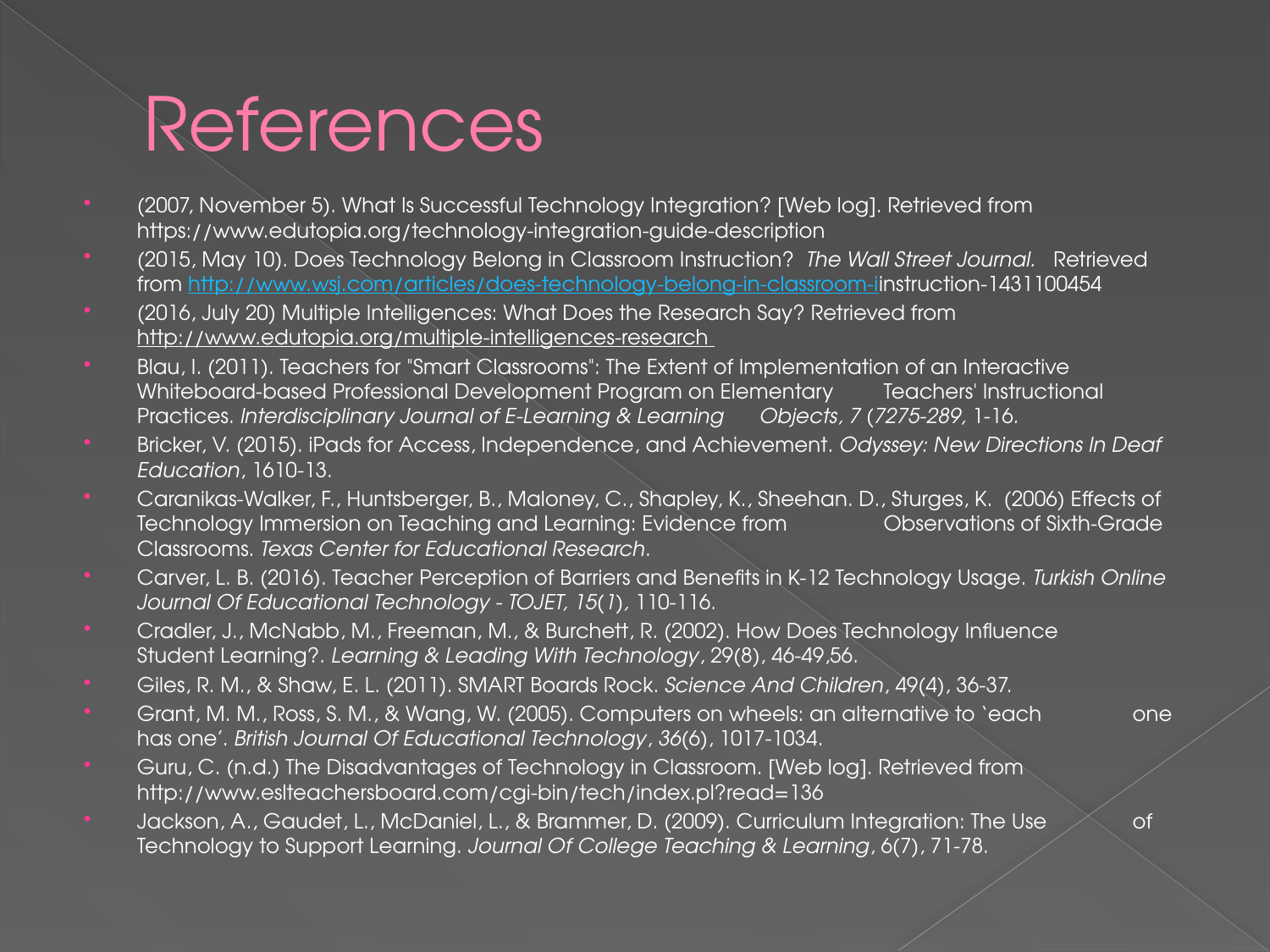

# References
(2007, November 5). What Is Successful Technology Integration? [Web log]. Retrieved from https://www.edutopia.org/technology-integration-guide-description
(2015, May 10). Does Technology Belong in Classroom Instruction?  The Wall Street Journal.   Retrieved from http://www.wsj.com/articles/does-technology-belong-in-classroom-iinstruction-1431100454
(2016, July 20) Multiple Intelligences: What Does the Research Say? Retrieved from 	http://www.edutopia.org/multiple-intelligences-research
Blau, I. (2011). Teachers for "Smart Classrooms": The Extent of Implementation of an Interactive Whiteboard-based Professional Development Program on Elementary 	Teachers' Instructional Practices. Interdisciplinary Journal of E-Learning & Learning 	Objects, 7 (7275-289, 1-16.
Bricker, V. (2015). iPads for Access, Independence, and Achievement. Odyssey: New Directions In Deaf Education, 1610-13.
Caranikas-Walker, F., Huntsberger, B., Maloney, C., Shapley, K., Sheehan. D., Sturges, K.  (2006) Effects of Technology Immersion on Teaching and Learning: Evidence from 	Observations of Sixth-Grade Classrooms. Texas Center for Educational Research.
Carver, L. B. (2016). Teacher Perception of Barriers and Benefits in K-12 Technology Usage. Turkish Online Journal Of Educational Technology - TOJET, 15(1), 110-116.
Cradler, J., McNabb, M., Freeman, M., & Burchett, R. (2002). How Does Technology Influence 	Student Learning?. Learning & Leading With Technology, 29(8), 46-49,56.
Giles, R. M., & Shaw, E. L. (2011). SMART Boards Rock. Science And Children, 49(4), 36-37.
Grant, M. M., Ross, S. M., & Wang, W. (2005). Computers on wheels: an alternative to ‘each 	one has one’. British Journal Of Educational Technology, 36(6), 1017-1034.
Guru, C. (n.d.) The Disadvantages of Technology in Classroom. [Web log]. Retrieved from http://www.eslteachersboard.com/cgi-bin/tech/index.pl?read=136
Jackson, A., Gaudet, L., McDaniel, L., & Brammer, D. (2009). Curriculum Integration: The Use 	of Technology to Support Learning. Journal Of College Teaching & Learning, 6(7), 71-78.